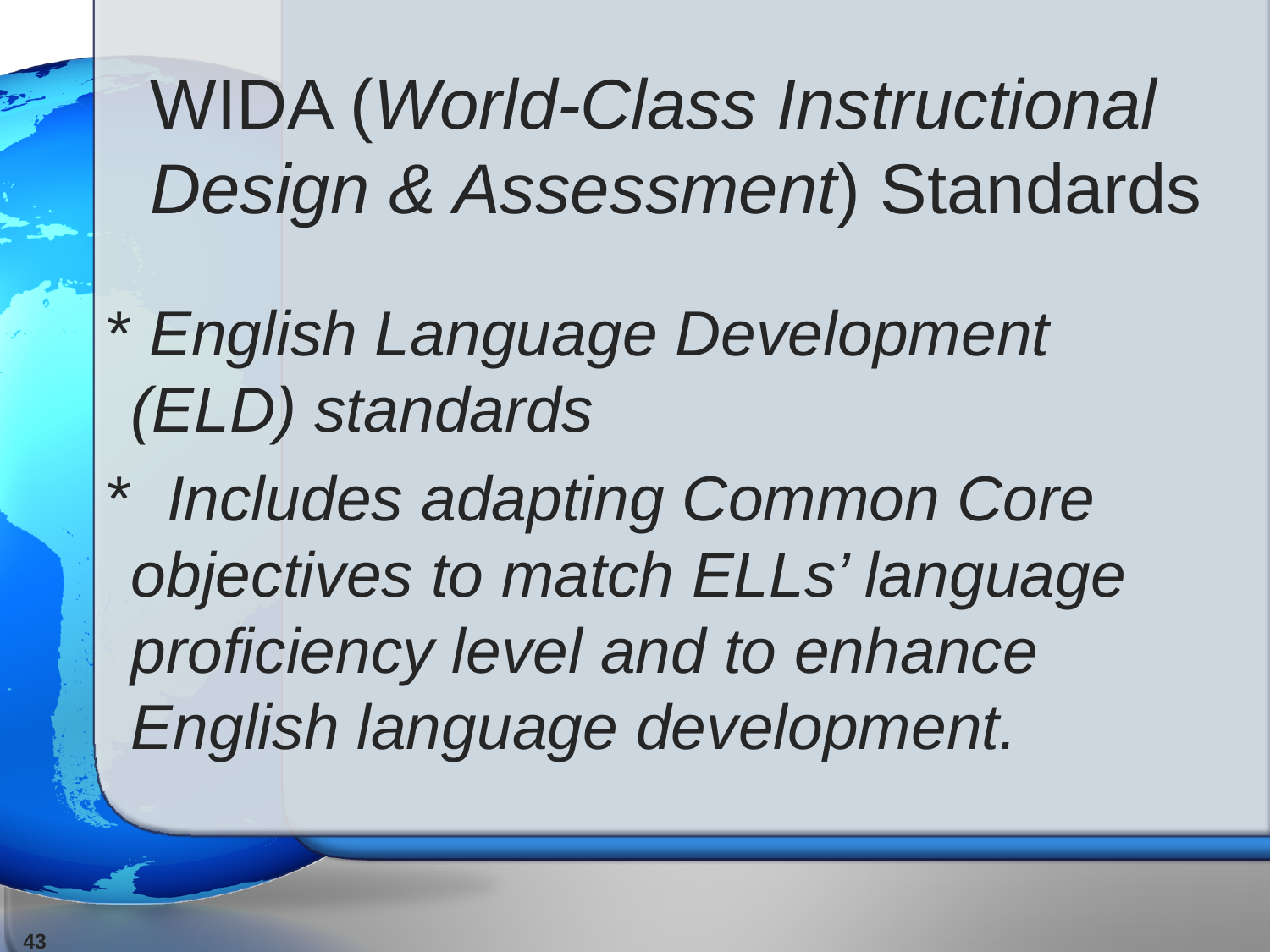

# WIDA (World-Class Instructional Design & Assessment) Standards
* English Language Development (ELD) standards
*  Includes adapting Common Core objectives to match ELLs’ language proficiency level and to enhance English language development.
43